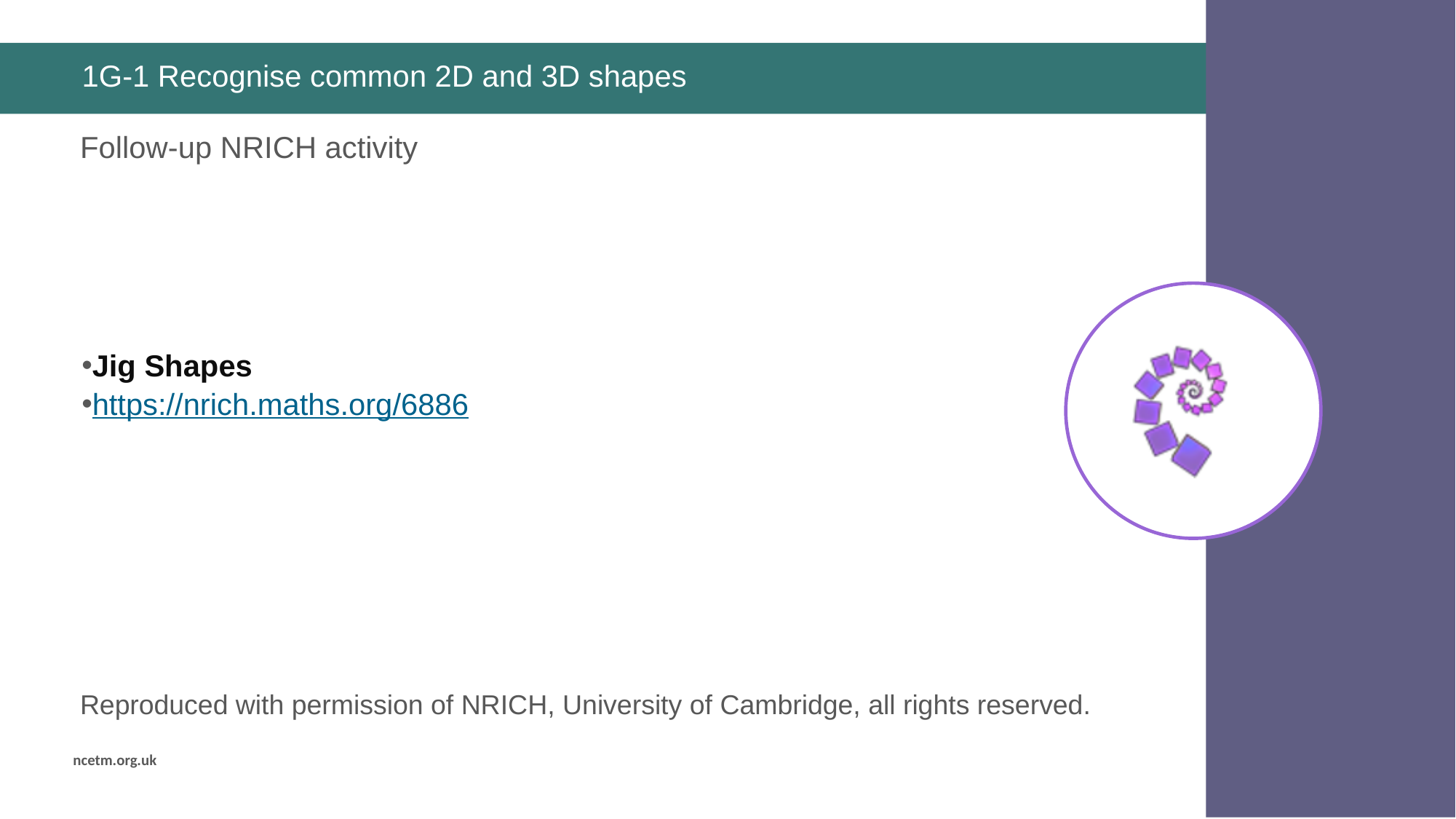

# 1G-1 Recognise common 2D and 3D shapes

Jig Shapes
https://nrich.maths.org/6886